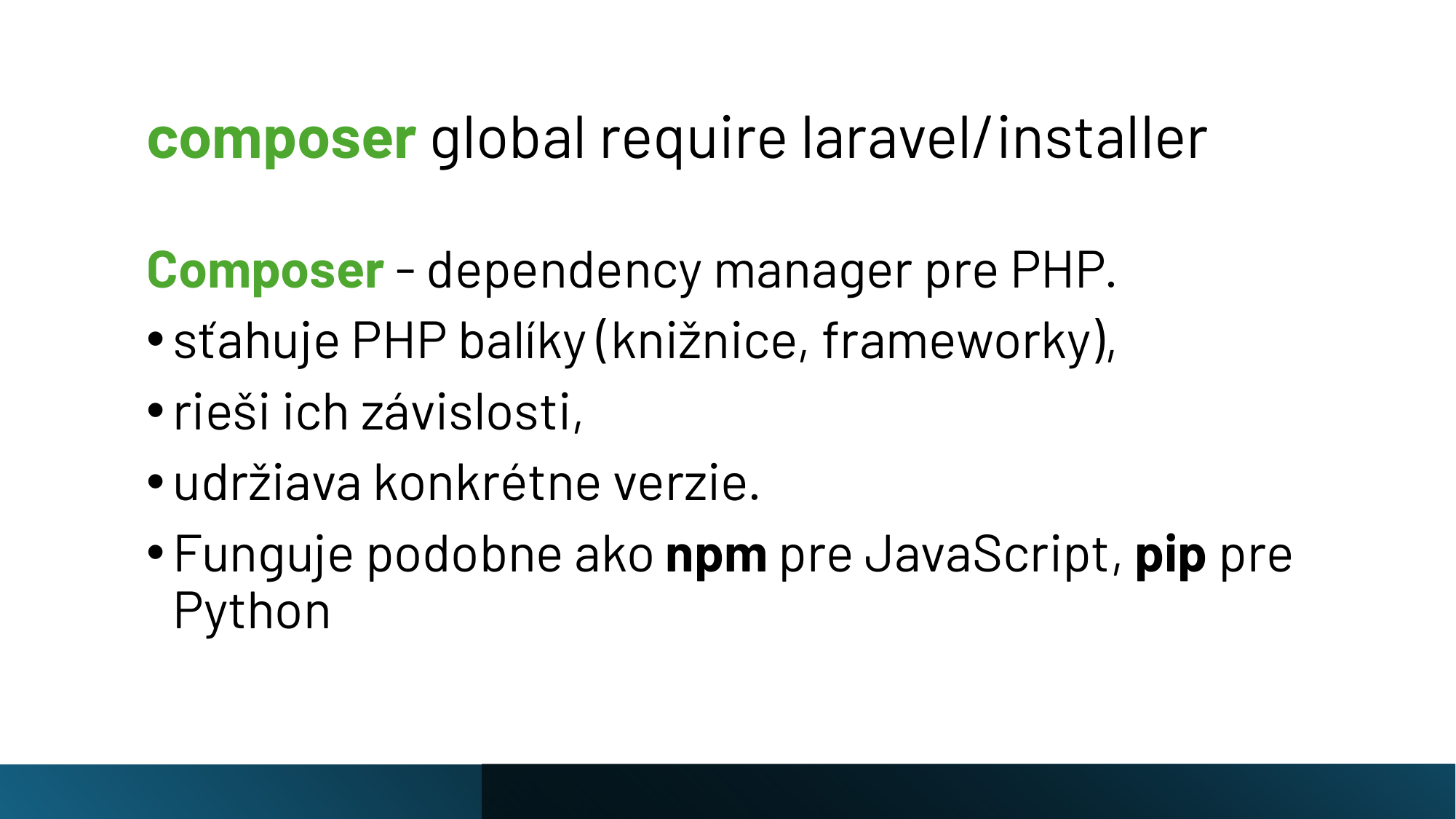

# composer global require laravel/installer
Composer - dependency manager pre PHP.
sťahuje PHP balíky (knižnice, frameworky),
rieši ich závislosti,
udržiava konkrétne verzie.
Funguje podobne ako npm pre JavaScript, pip pre Python